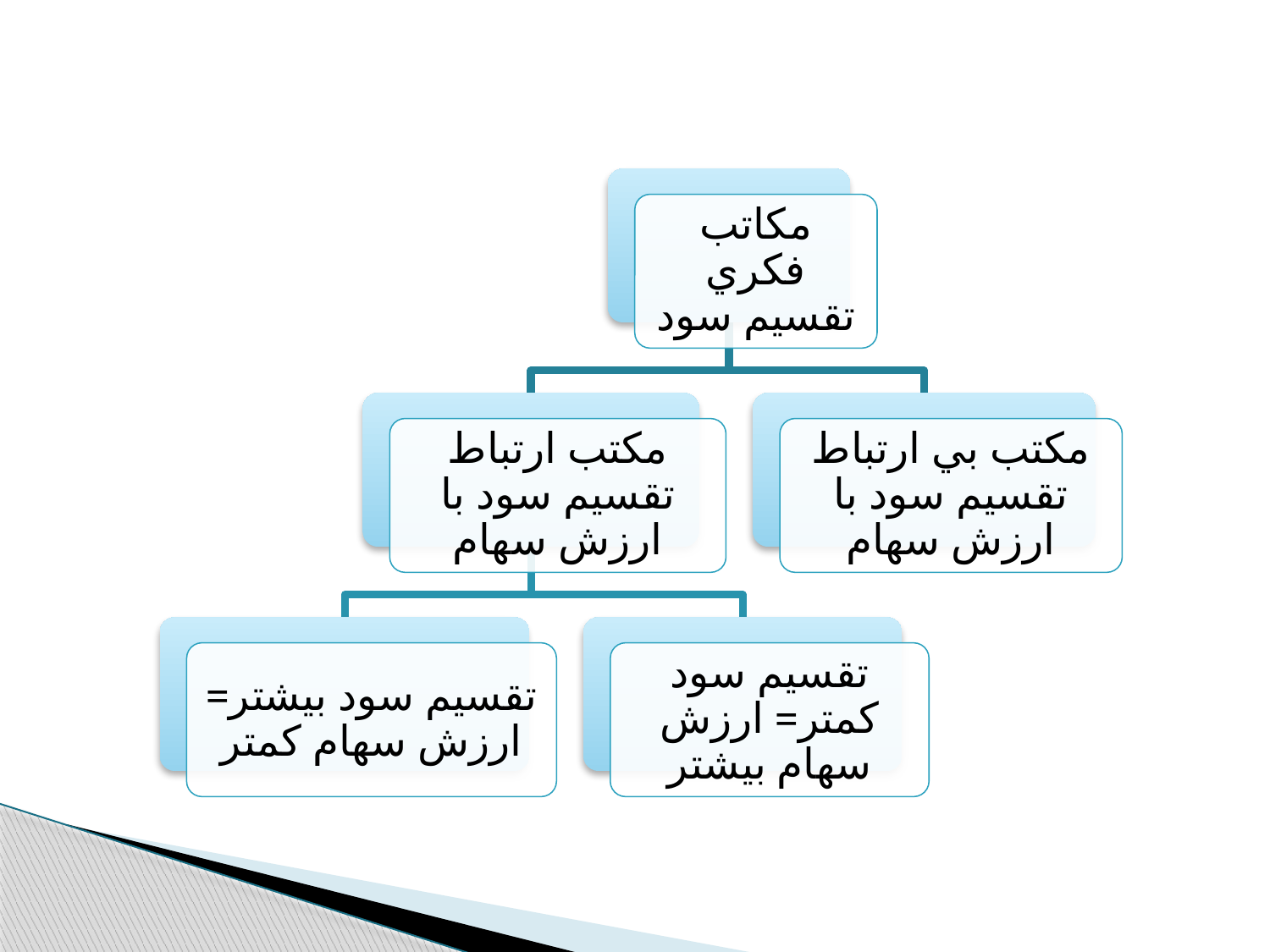

مكاتب فكري تقسيم سود
مكتب ارتباط تقسيم سود با ارزش سهام
تقسيم سود بيشتر= ارزش سهام كمتر
تقسيم سود كمتر= ارزش سهام بيشتر
مكتب بي ارتباط تقسيم سود با ارزش سهام